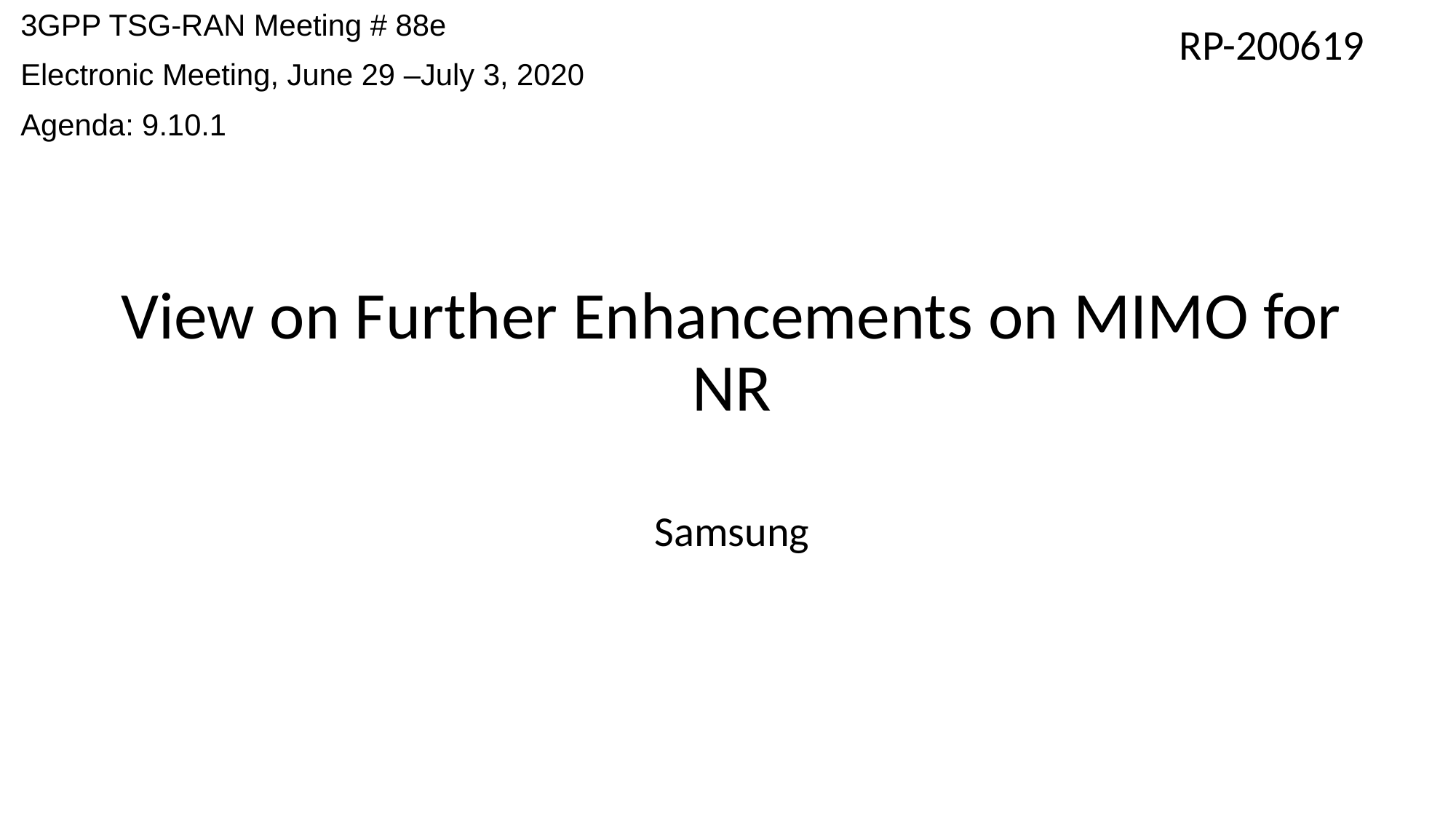

3GPP TSG-RAN Meeting # 88e
Electronic Meeting, June 29 –July 3, 2020
Agenda: 9.10.1
RP-200619
# View on Further Enhancements on MIMO for NR
Samsung